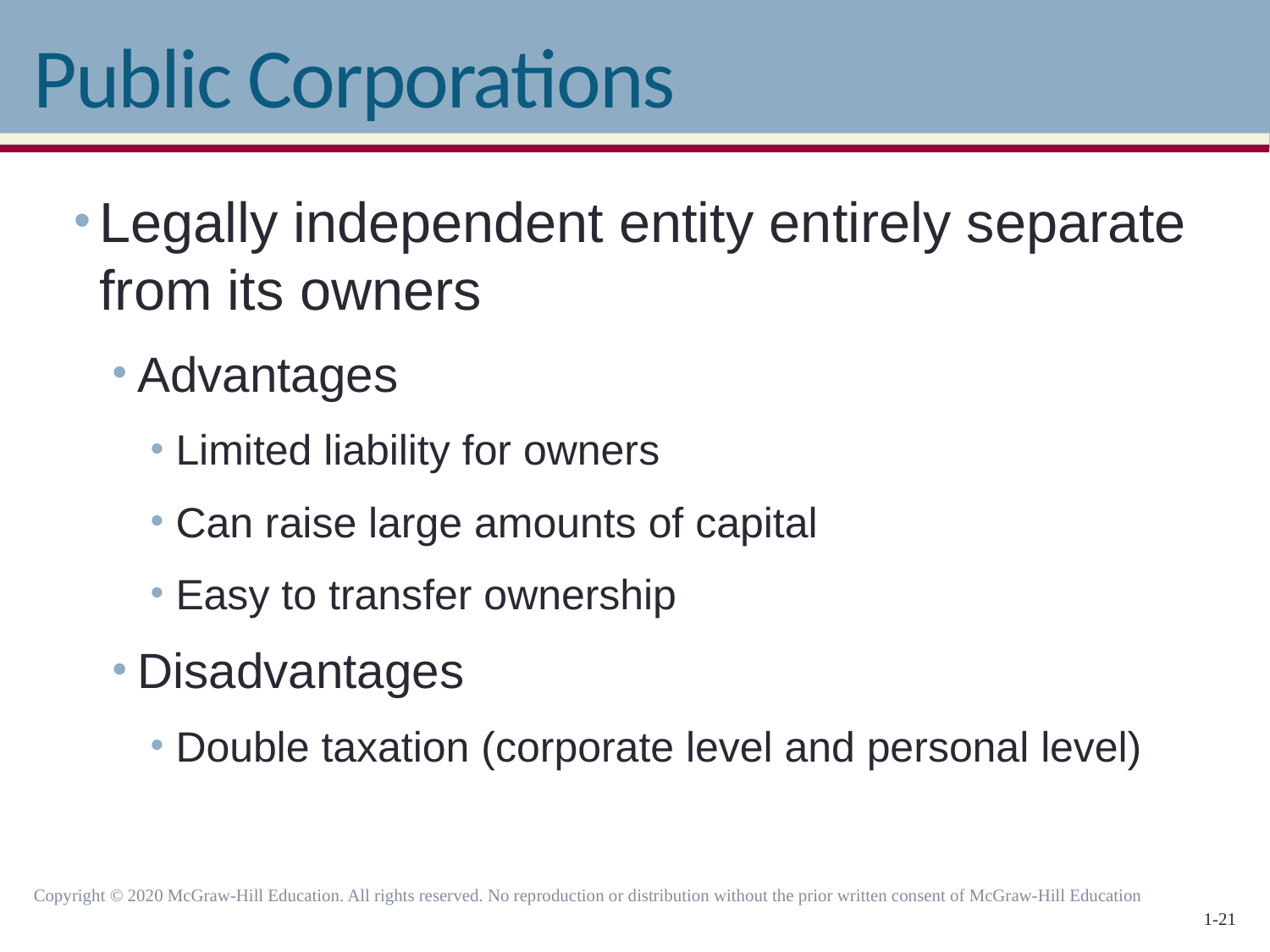

# Public Corporations
Legally independent entity entirely separate from its owners
Advantages
Limited liability for owners
Can raise large amounts of capital
Easy to transfer ownership
Disadvantages
Double taxation (corporate level and personal level)
Copyright © 2020 McGraw-Hill Education. All rights reserved. No reproduction or distribution without the prior written consent of McGraw-Hill Education